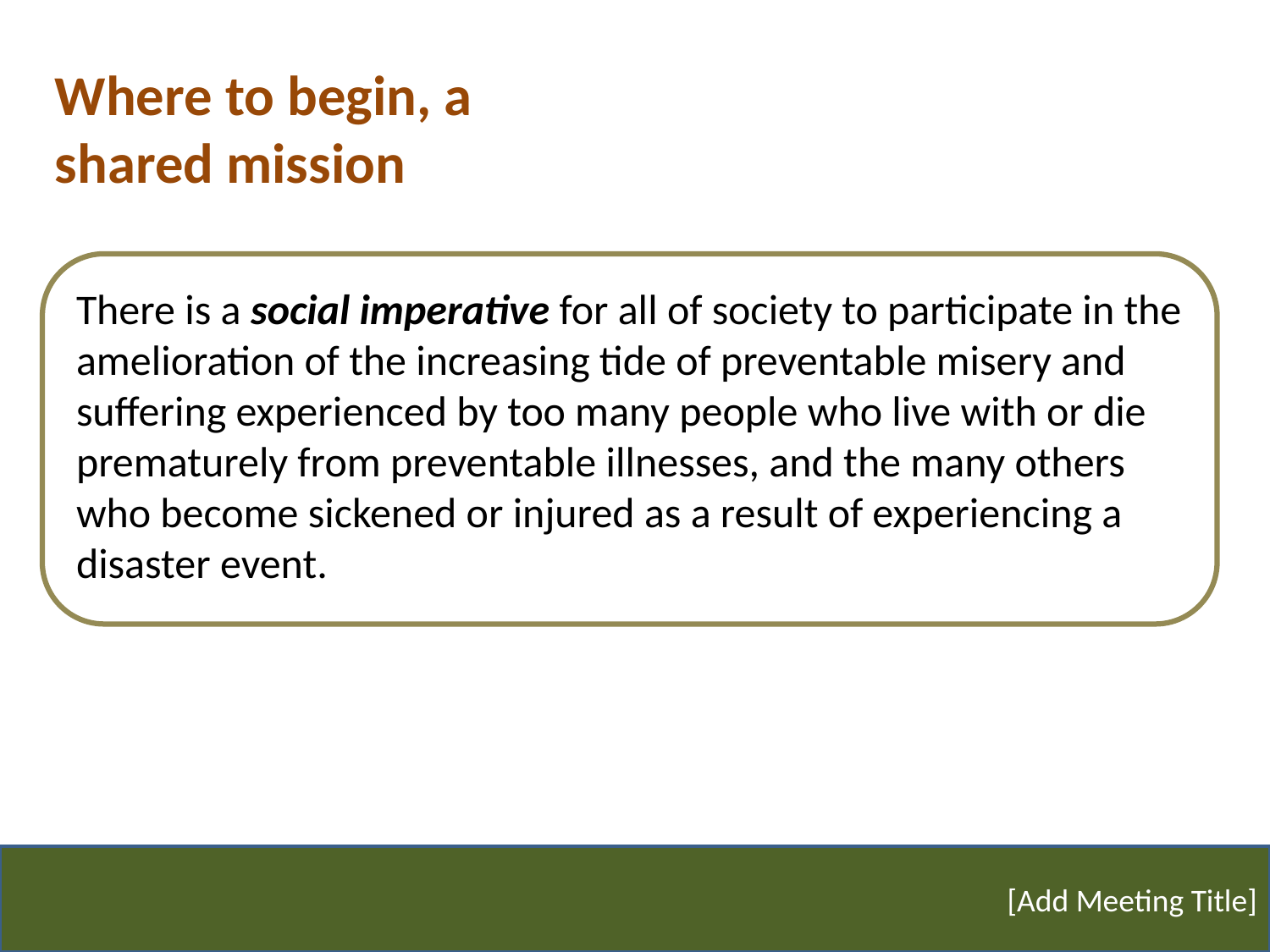

Where to begin, a shared mission

There is a social imperative for all of society to participate in the amelioration of the increasing tide of preventable misery and suffering experienced by too many people who live with or die prematurely from preventable illnesses, and the many others who become sickened or injured as a result of experiencing a disaster event.
[Add Meeting Title]